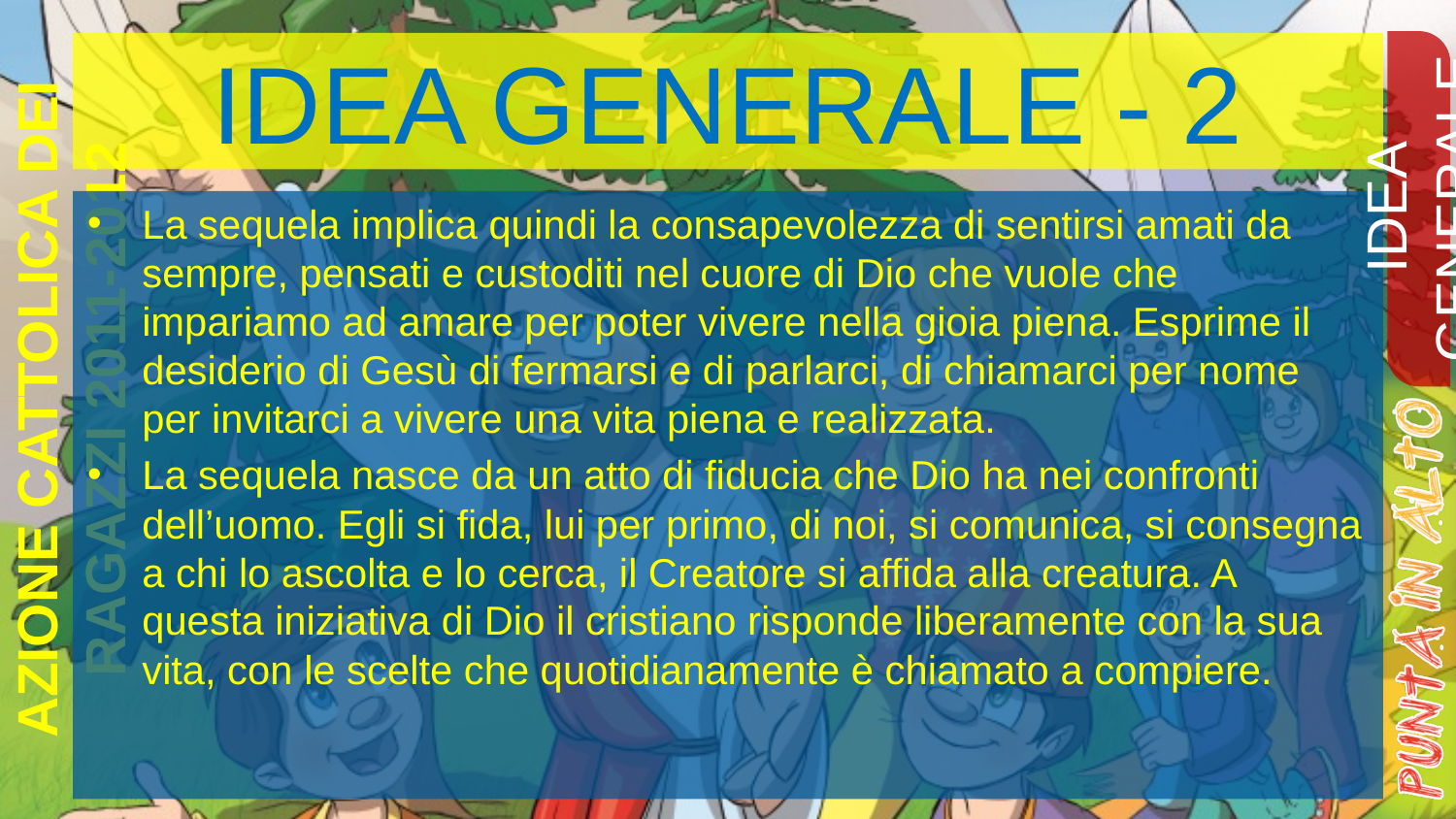

# IDEA GENERALE - 2
IDEA GENERALE
La sequela implica quindi la consapevolezza di sentirsi amati da sempre, pensati e custoditi nel cuore di Dio che vuole che impariamo ad amare per poter vivere nella gioia piena. Esprime il desiderio di Gesù di fermarsi e di parlarci, di chiamarci per nome per invitarci a vivere una vita piena e realizzata.
La sequela nasce da un atto di fiducia che Dio ha nei confronti dell’uomo. Egli si fida, lui per primo, di noi, si comunica, si consegna a chi lo ascolta e lo cerca, il Creatore si affida alla creatura. A questa iniziativa di Dio il cristiano risponde liberamente con la sua vita, con le scelte che quotidianamente è chiamato a compiere.